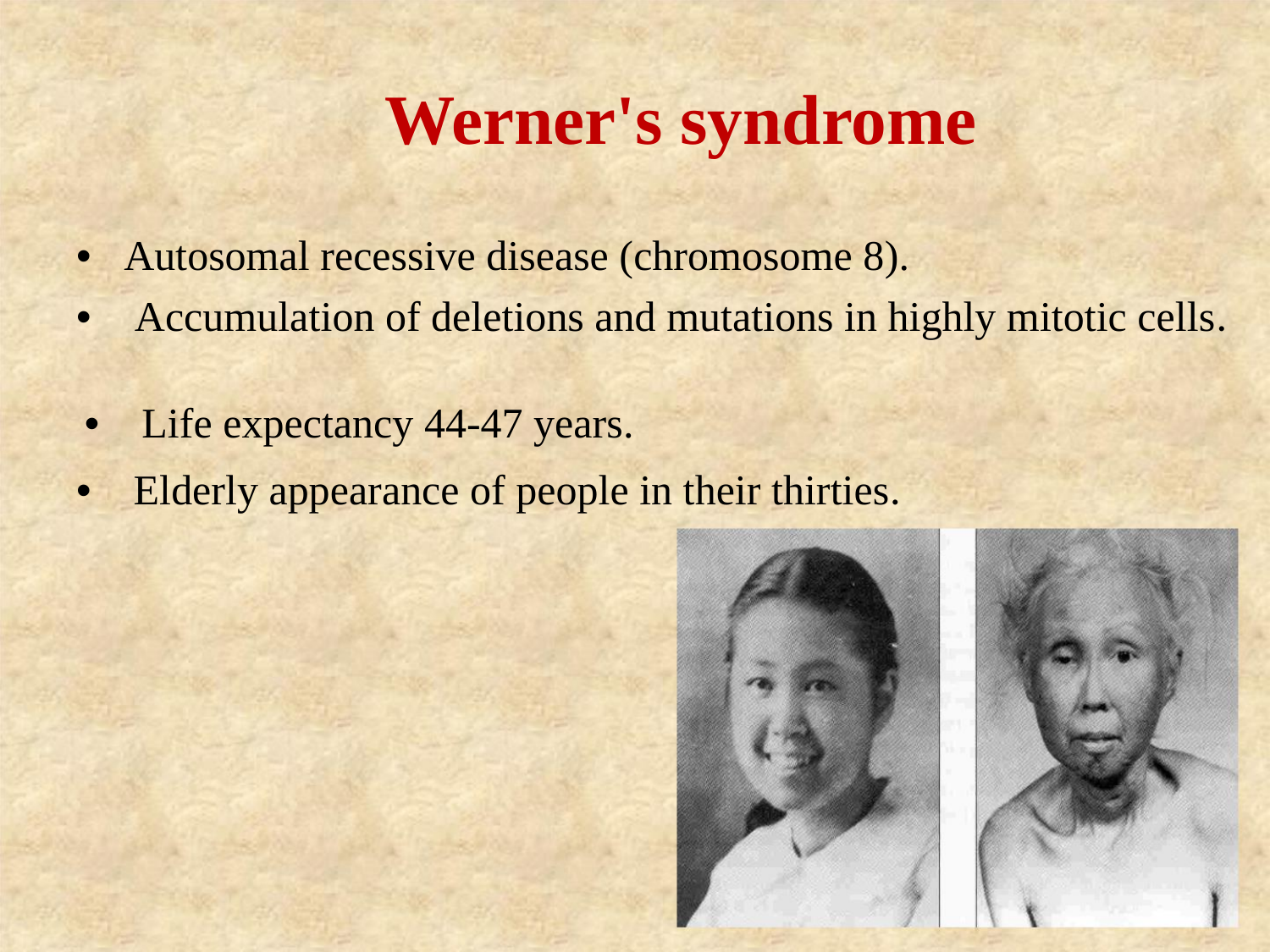

Werner's syndrome
• Autosomal recessive disease (chromosome 8).
•  Accumulation of deletions and mutations in highly mitotic cells.

•  Life expectancy 44-47 years.
•  Elderly appearance of people in their thirties.